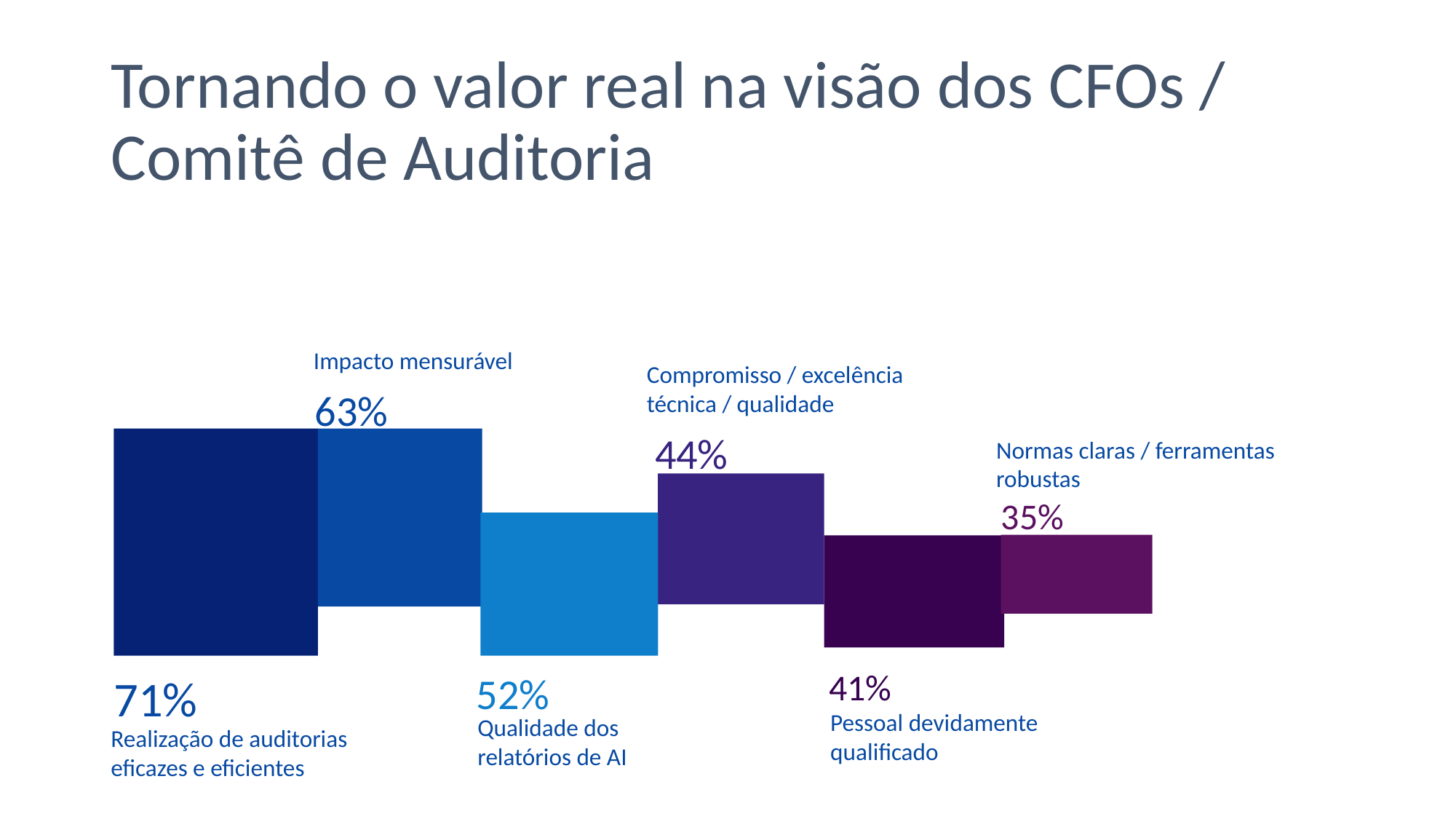

# Tornando o valor real na visão dos CFOs / Comitê de Auditoria
Impacto mensurável
Compromisso / excelência técnica / qualidade
63%
Normas claras / ferramentas robustas
44%

35%

41%
52%
71%
Pessoal devidamente qualificado
Qualidade dos relatórios de AI
Realização de auditorias eficazes e eficientes